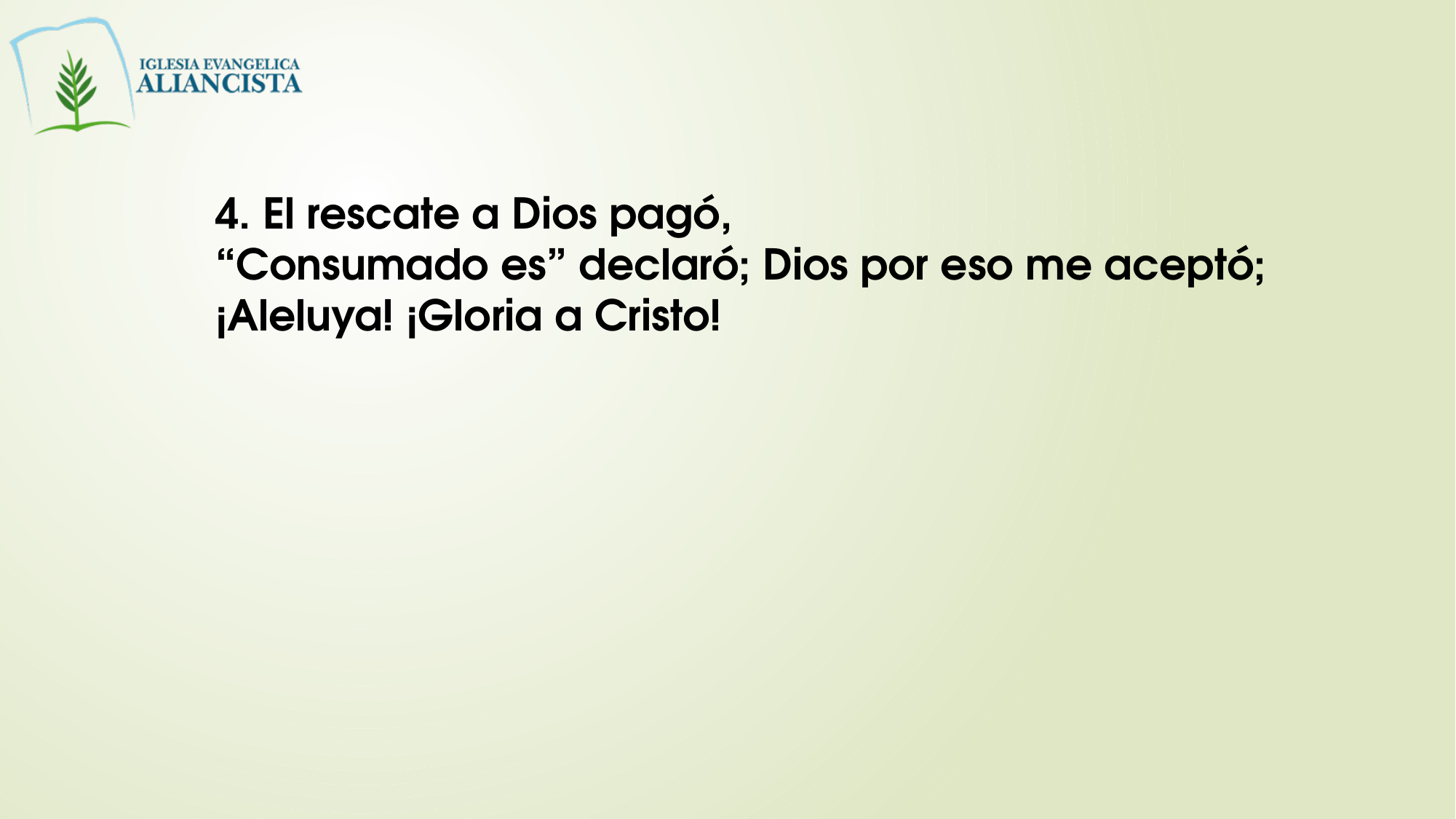

4. El rescate a Dios pagó,
“Consumado es” declaró; Dios por eso me aceptó;
¡Aleluya! ¡Gloria a Cristo!